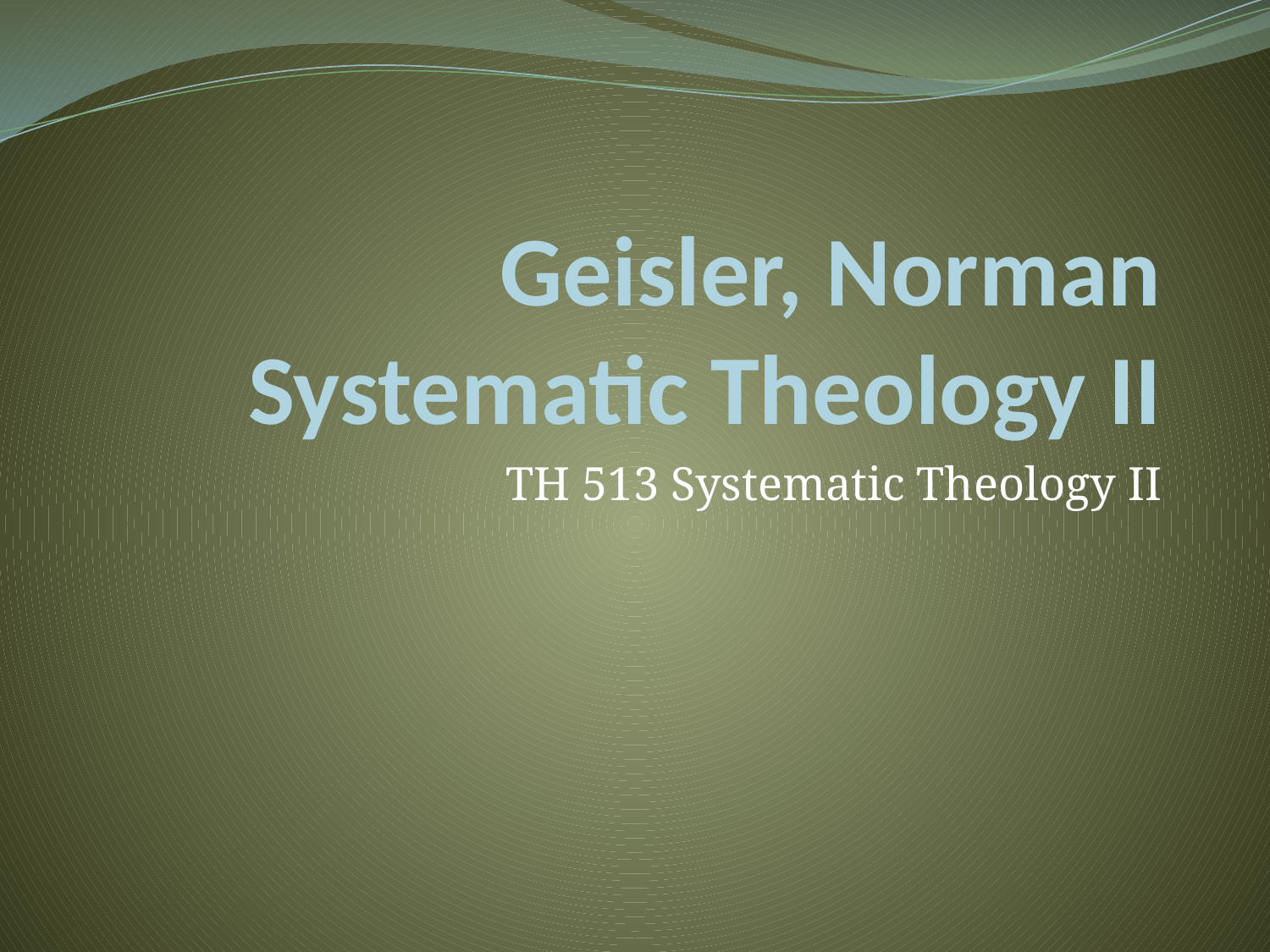

# Geisler, Norman Systematic Theology II
TH 513 Systematic Theology II